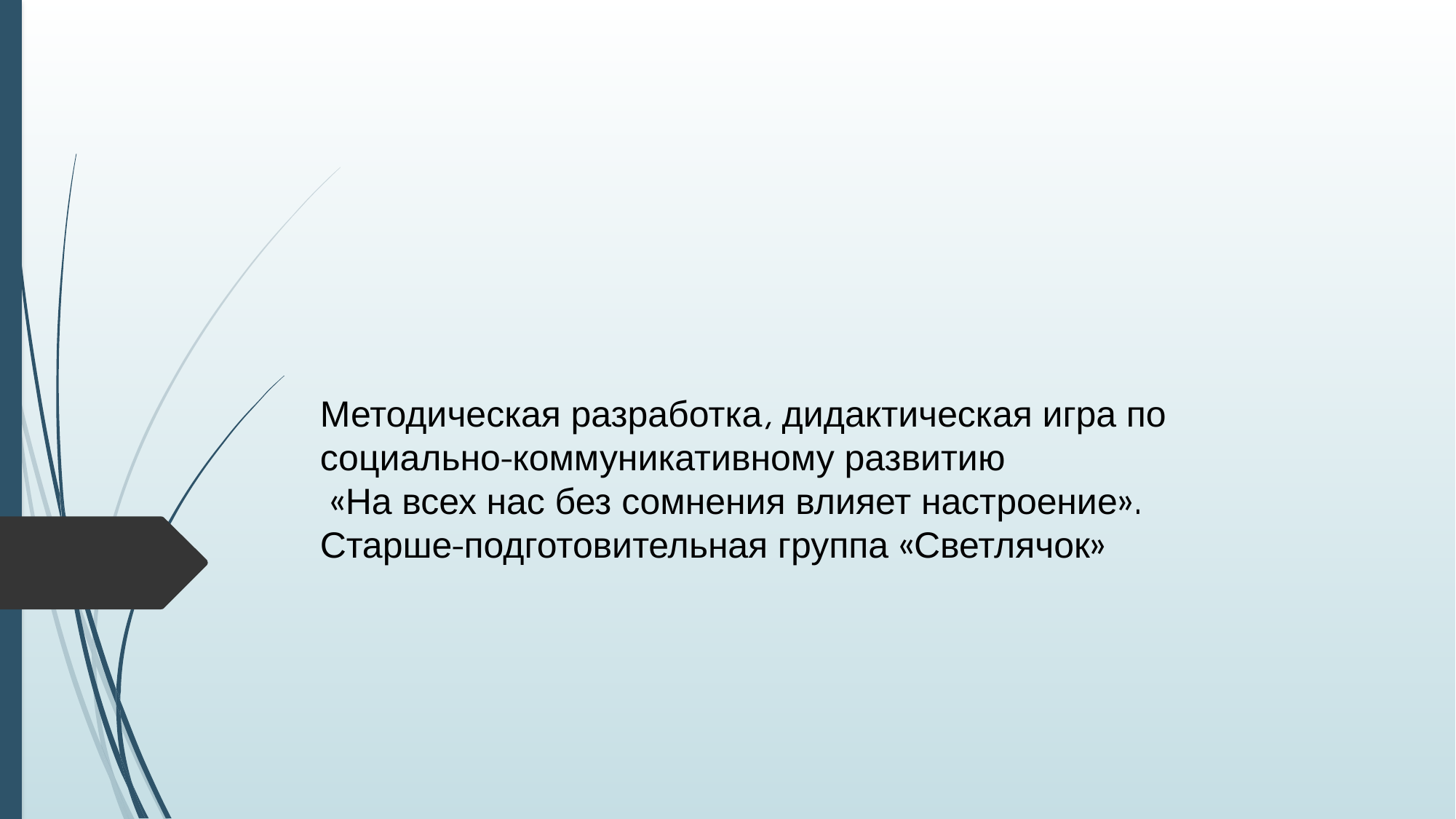

# Методическая разработка, дидактическая игра по социально-коммуникативному развитию «На всех нас без сомнения влияет настроение». Старше-подготовительная группа «Светлячок»